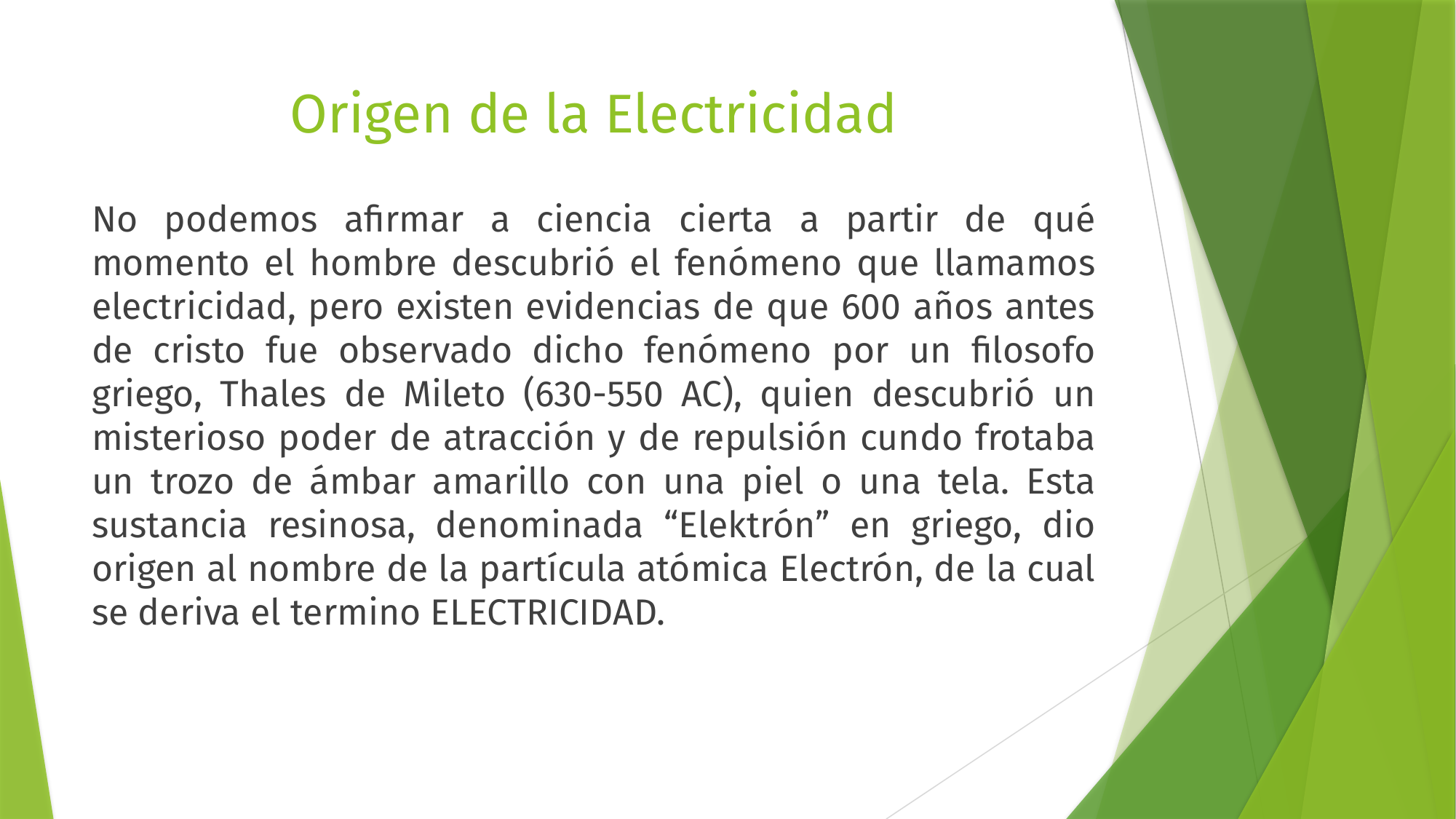

# Origen de la Electricidad
No podemos afirmar a ciencia cierta a partir de qué momento el hombre descubrió el fenómeno que llamamos electricidad, pero existen evidencias de que 600 años antes de cristo fue observado dicho fenómeno por un filosofo griego, Thales de Mileto (630-550 AC), quien descubrió un misterioso poder de atracción y de repulsión cundo frotaba un trozo de ámbar amarillo con una piel o una tela. Esta sustancia resinosa, denominada “Elektrón” en griego, dio origen al nombre de la partícula atómica Electrón, de la cual se deriva el termino ELECTRICIDAD.